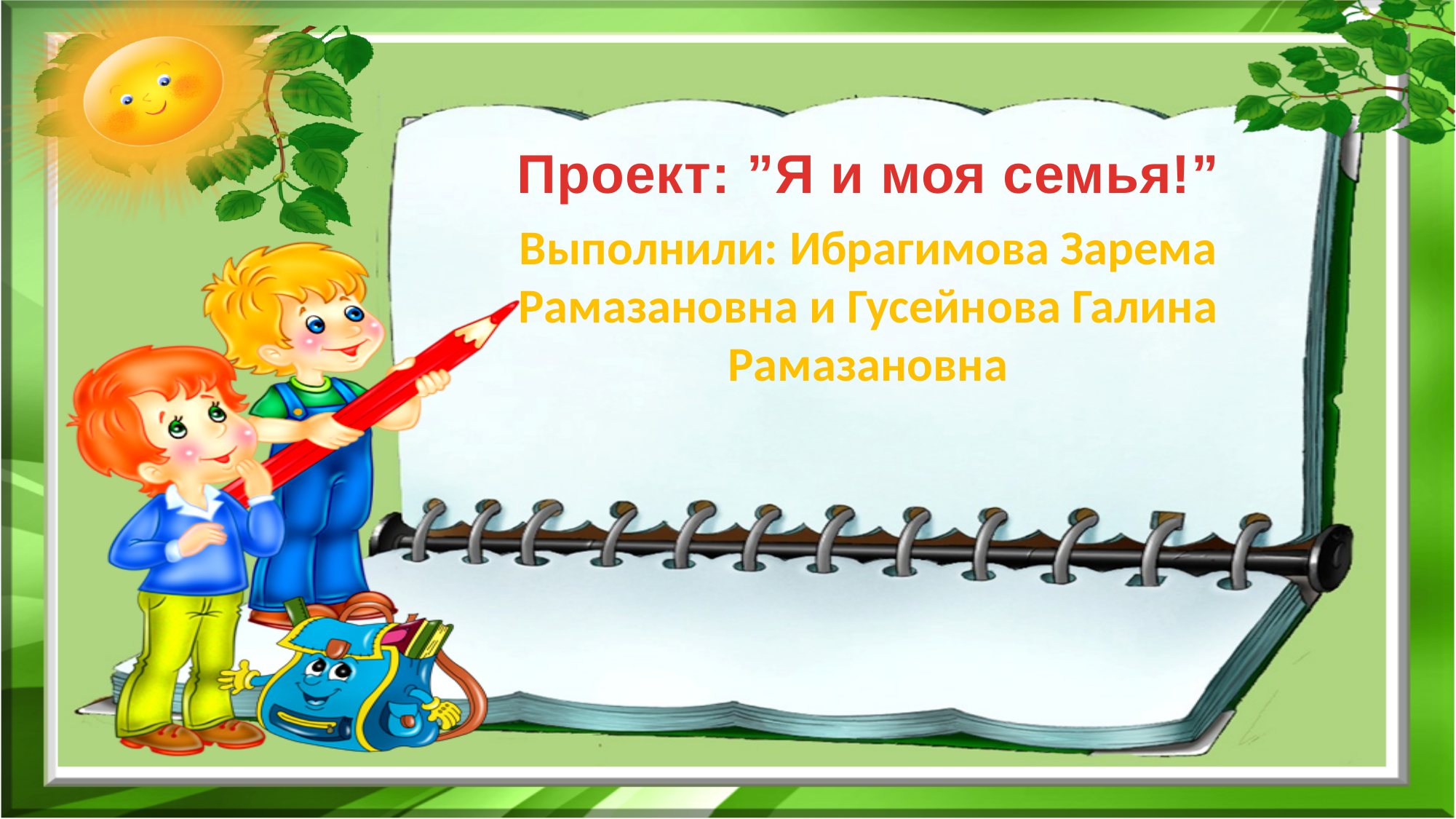

Проект: ”Я и моя семья!”
Выполнили: Ибрагимова Зарема Рамазановна и Гусейнова Галина Рамазановна